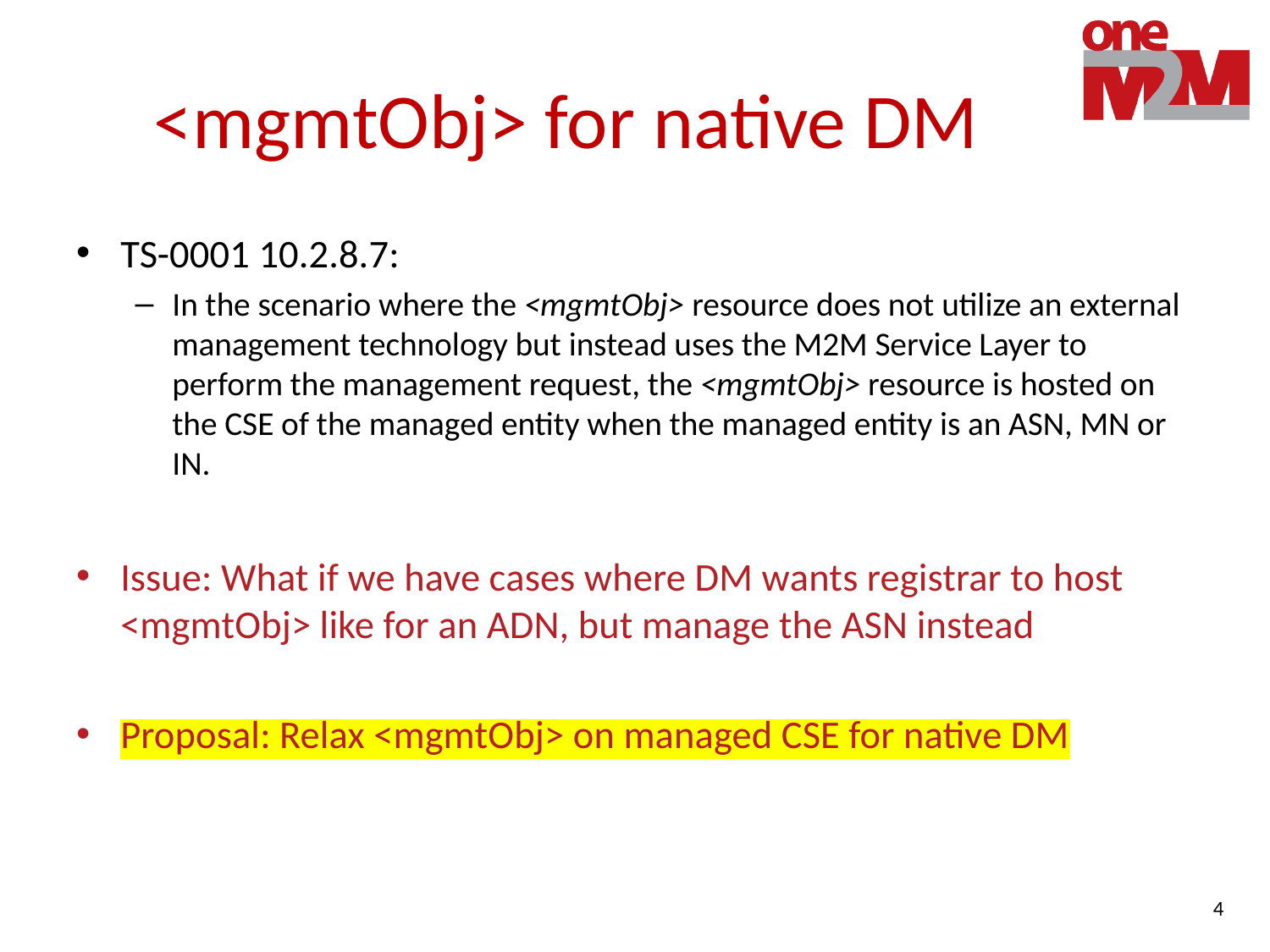

# <mgmtObj> for native DM
TS-0001 10.2.8.7:
In the scenario where the <mgmtObj> resource does not utilize an external management technology but instead uses the M2M Service Layer to perform the management request, the <mgmtObj> resource is hosted on the CSE of the managed entity when the managed entity is an ASN, MN or IN.

Issue: What if we have cases where DM wants registrar to host <mgmtObj> like for an ADN, but manage the ASN instead

Proposal: Relax <mgmtObj> on managed CSE for native DM